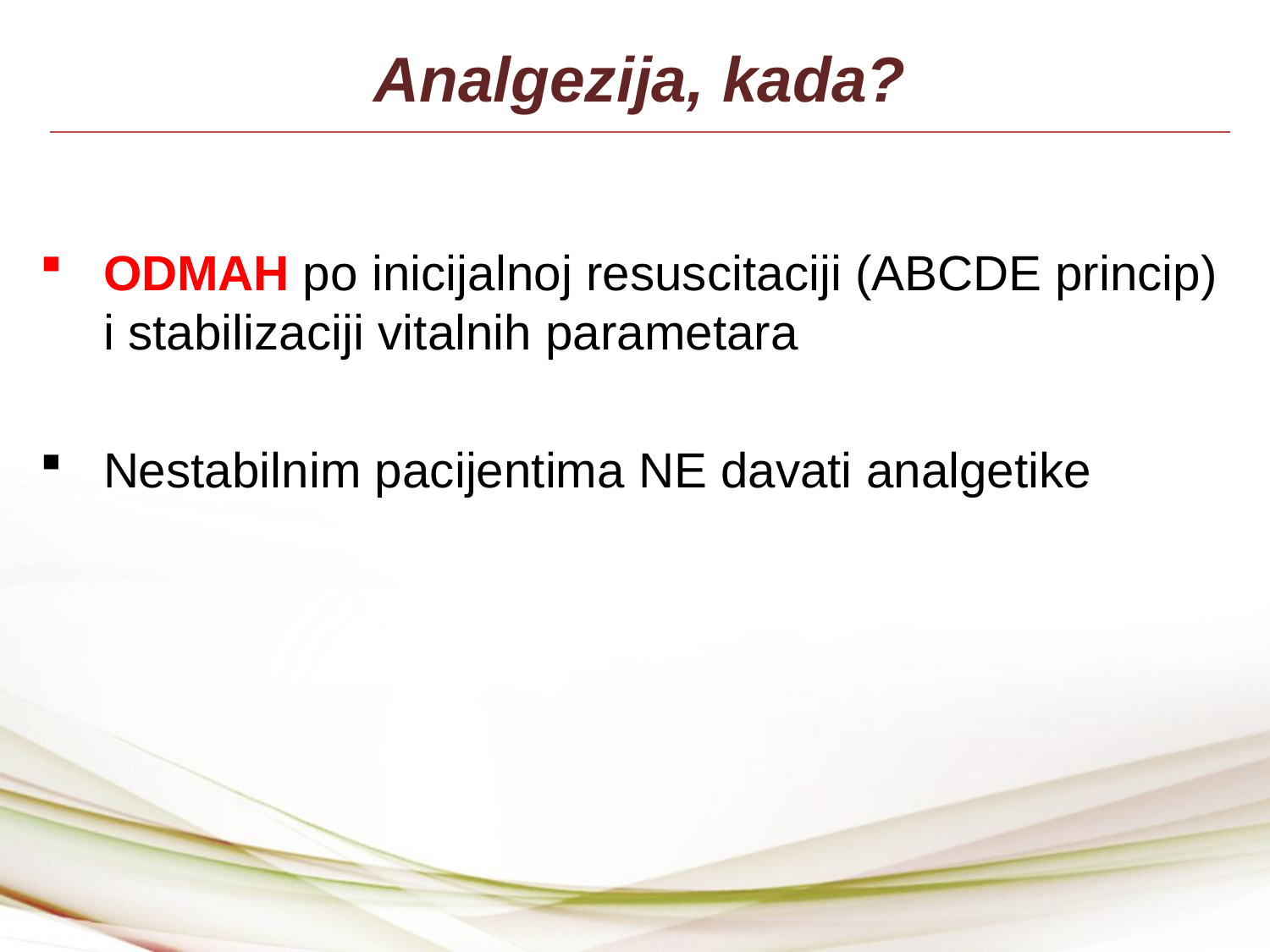

Analgezija, kada?

ODMAH po inicijalnoj resuscitaciji (ABCDE princip) i stabilizaciji vitalnih parametara

Nestabilnim pacijentima NE davati analgetike